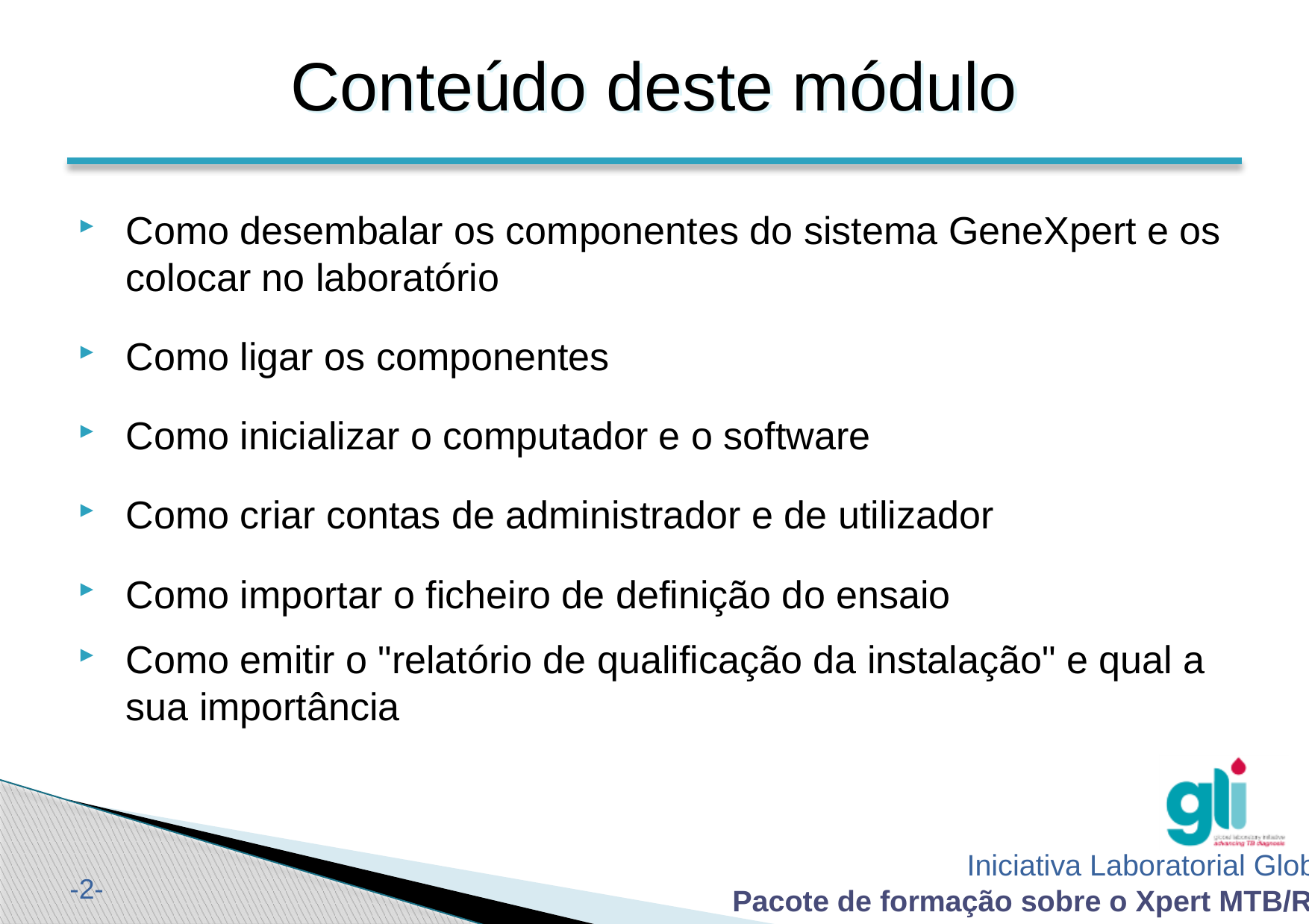

Conteúdo deste módulo
#
Como desembalar os componentes do sistema GeneXpert e os colocar no laboratório
Como ligar os componentes
Como inicializar o computador e o software
Como criar contas de administrador e de utilizador
Como importar o ficheiro de definição do ensaio
Como emitir o "relatório de qualificação da instalação" e qual a sua importância